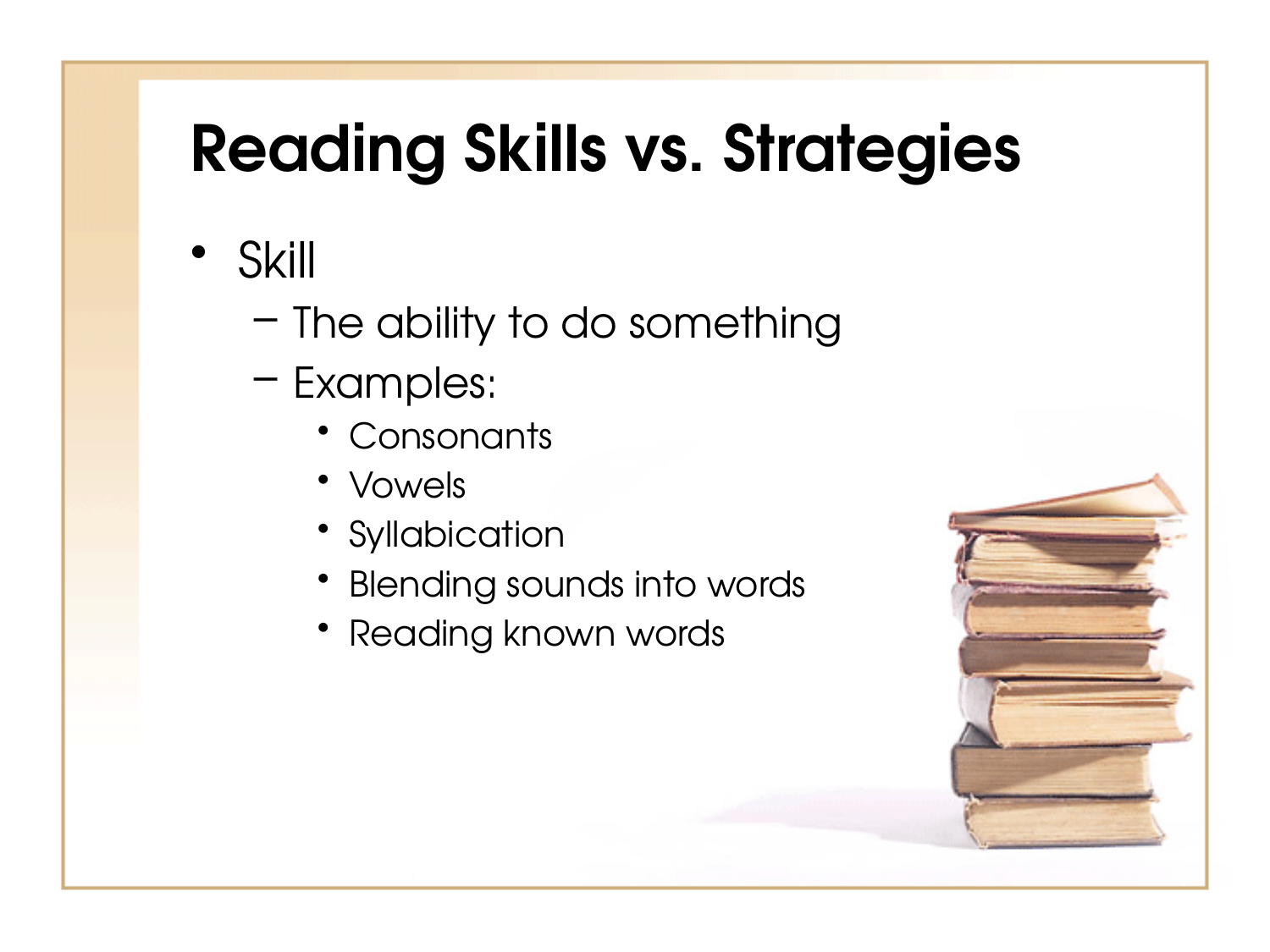

# Reading Skills vs. Strategies
Skill
The ability to do something
Examples:
Consonants
Vowels
Syllabication
Blending sounds into words
Reading known words